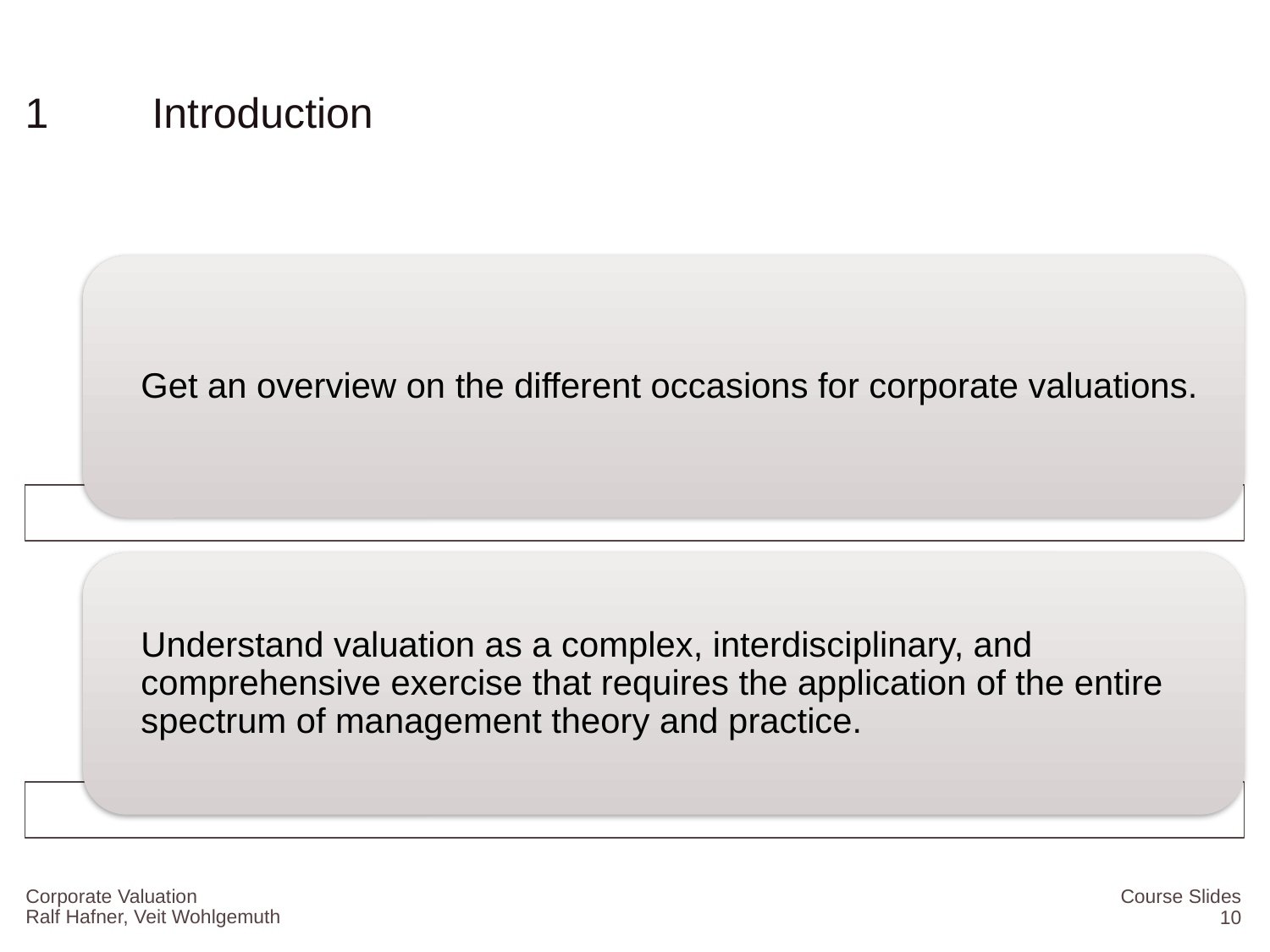

# 1	Introduction
Get an overview on the different occasions for corporate valuations.
Understand valuation as a complex, interdisciplinary, and comprehen­sive exercise that requires the application of the entire spectrum of manage­ment theory and practice.
Corporate Valuation
Course Slides
10